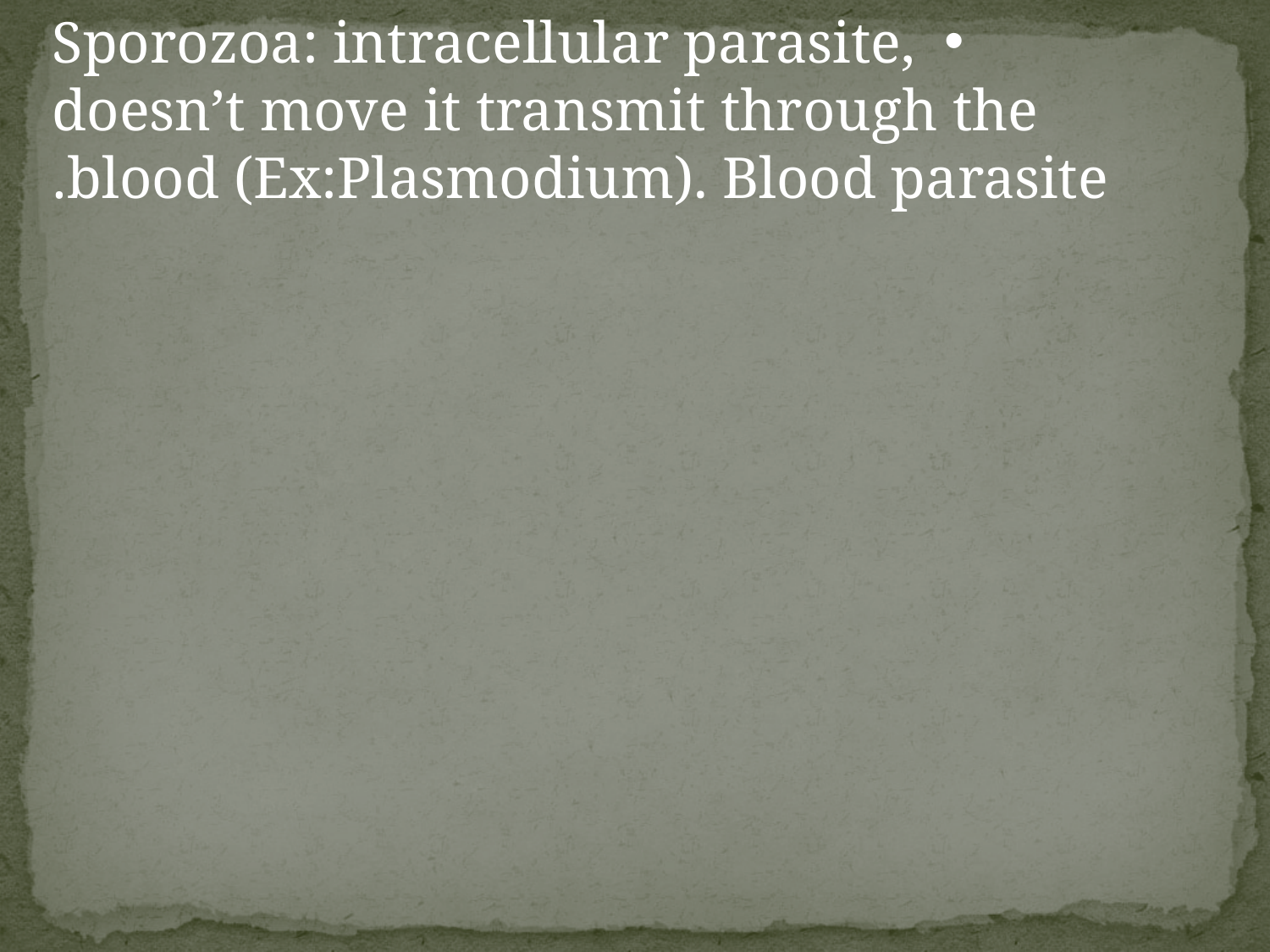

Sporozoa: intracellular parasite, doesn’t move it transmit through the blood (Ex:Plasmodium). Blood parasite.